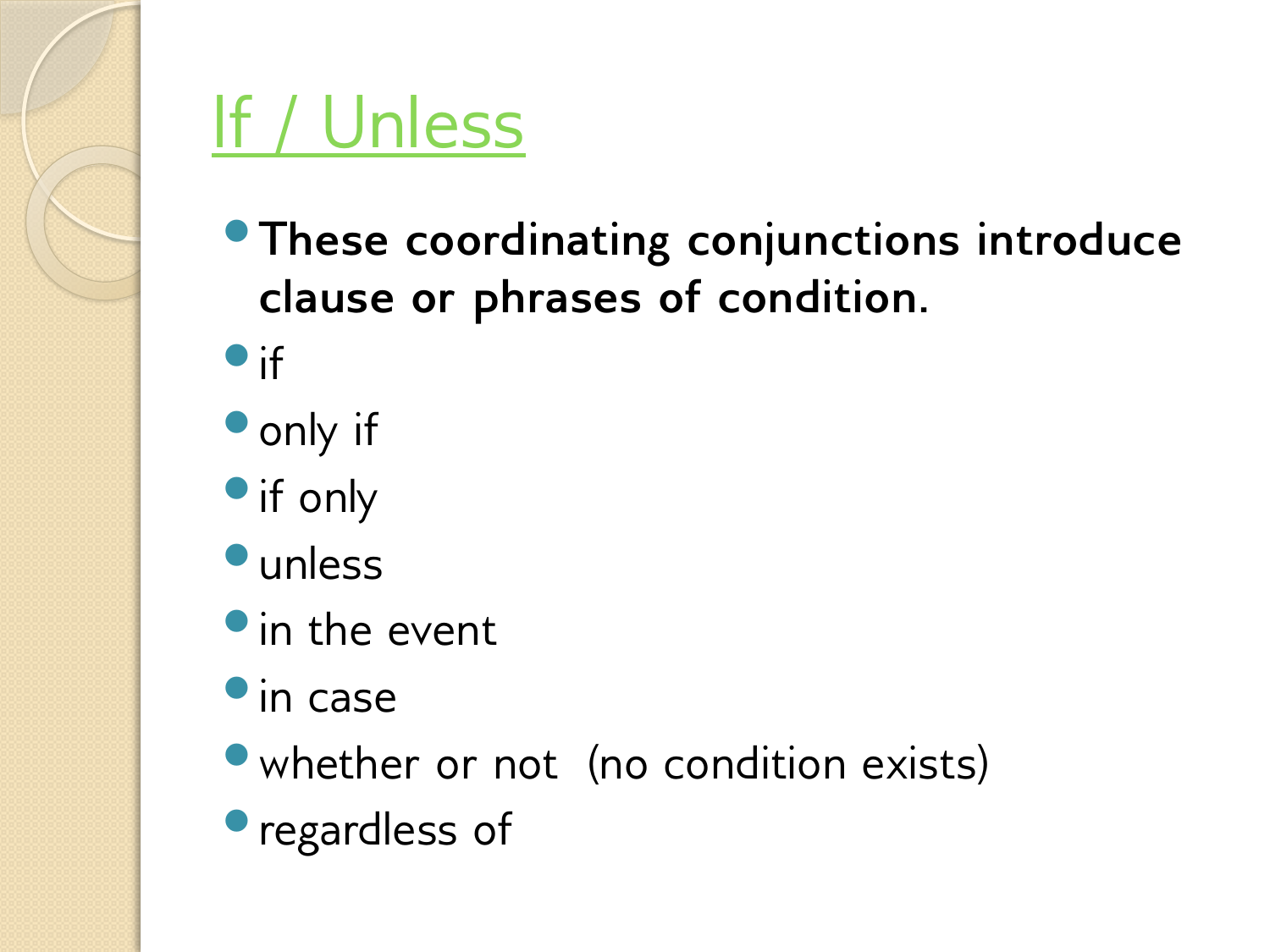

# If / Unless
These coordinating conjunctions introduce clause or phrases of condition.
if
only if
if only
unless
in the event
in case
whether or not  (no condition exists)
regardless of